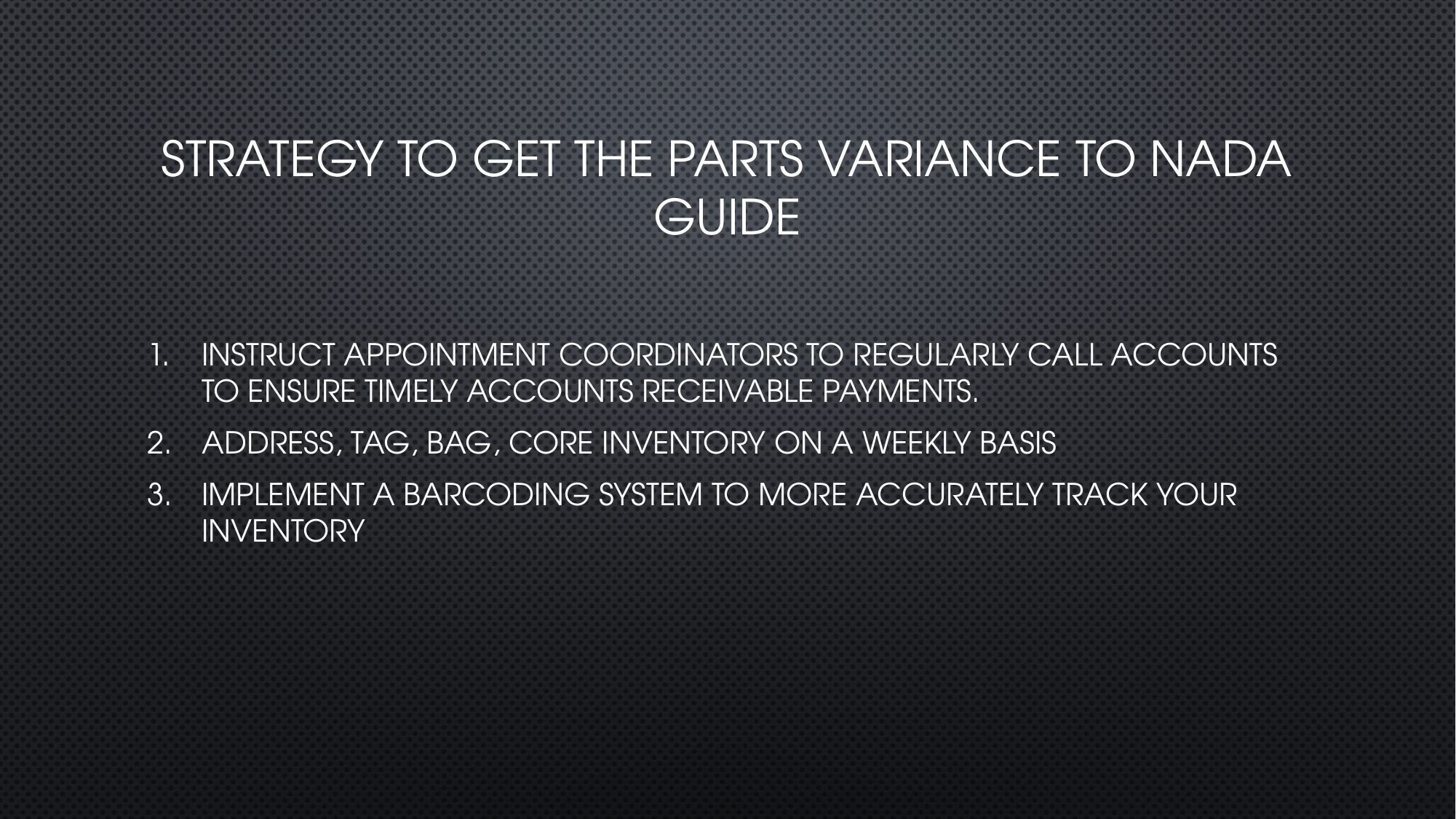

# Strategy to get the parts variance to nada guide
Instruct appointment coordinators to regularly call accounts to ensure timely accounts receivable payments.
Address, tag, bag, core inventory on a weekly basis
Implement a barcoding system to more accurately track your inventory